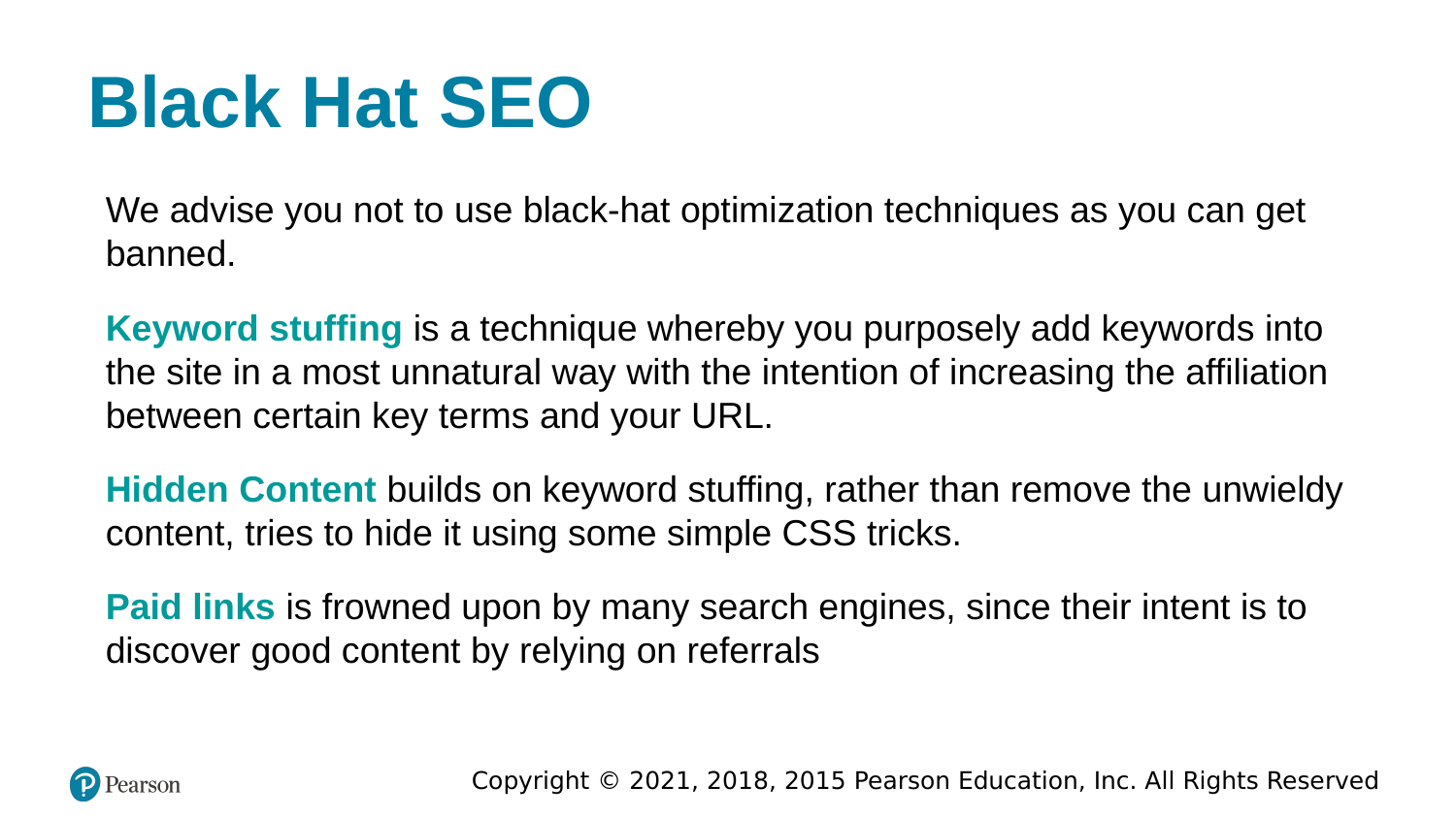

# Black Hat SEO
We advise you not to use black-hat optimization techniques as you can get banned.
Keyword stuffing is a technique whereby you purposely add keywords into the site in a most unnatural way with the intention of increasing the affiliation between certain key terms and your URL.
Hidden Content builds on keyword stuffing, rather than remove the unwieldy content, tries to hide it using some simple CSS tricks.
Paid links is frowned upon by many search engines, since their intent is to discover good content by relying on referrals